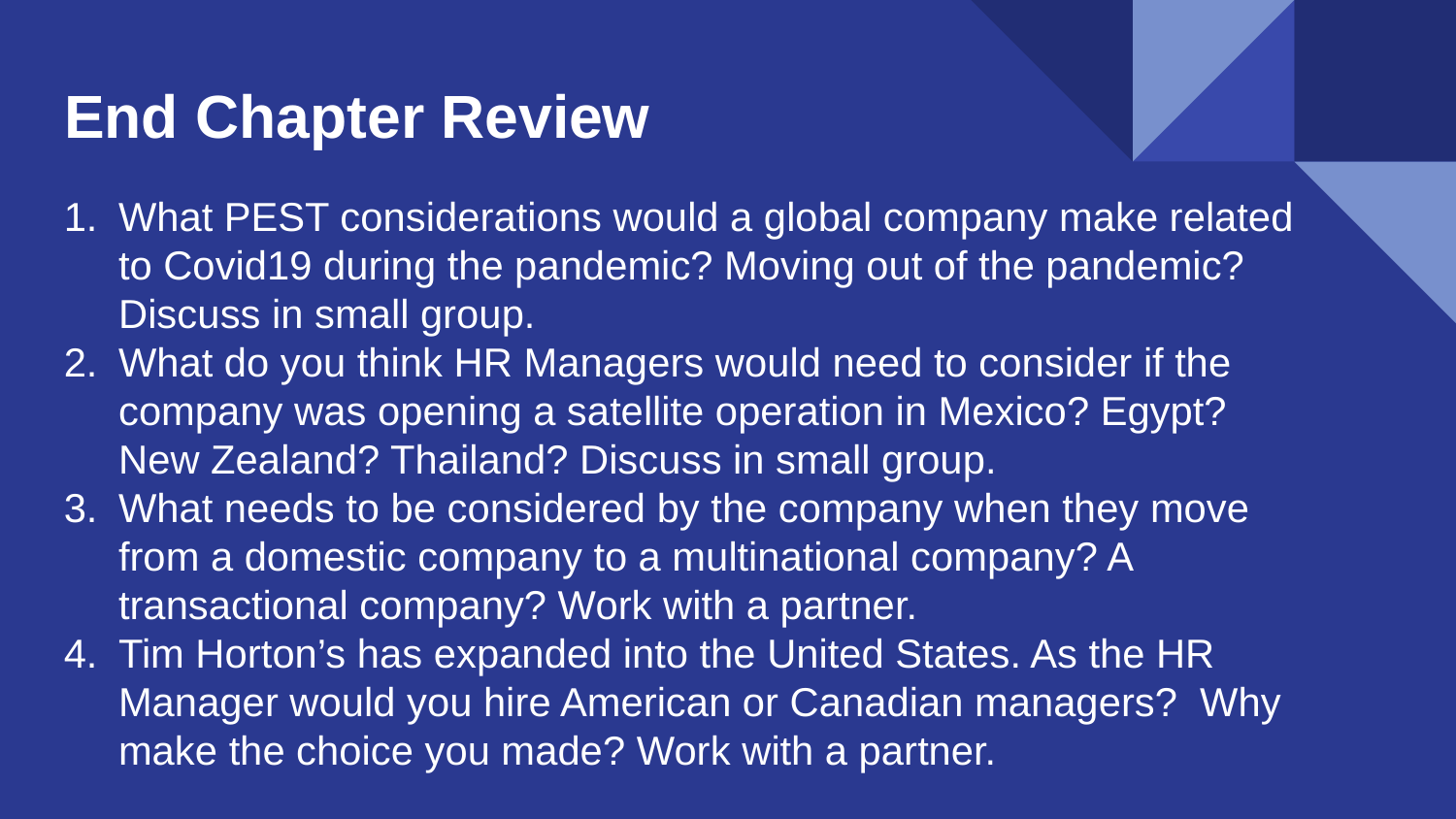

# End Chapter Review
What PEST considerations would a global company make related to Covid19 during the pandemic? Moving out of the pandemic? Discuss in small group.
What do you think HR Managers would need to consider if the company was opening a satellite operation in Mexico? Egypt? New Zealand? Thailand? Discuss in small group.
What needs to be considered by the company when they move from a domestic company to a multinational company? A transactional company? Work with a partner.
Tim Horton’s has expanded into the United States. As the HR Manager would you hire American or Canadian managers?  Why make the choice you made? Work with a partner.